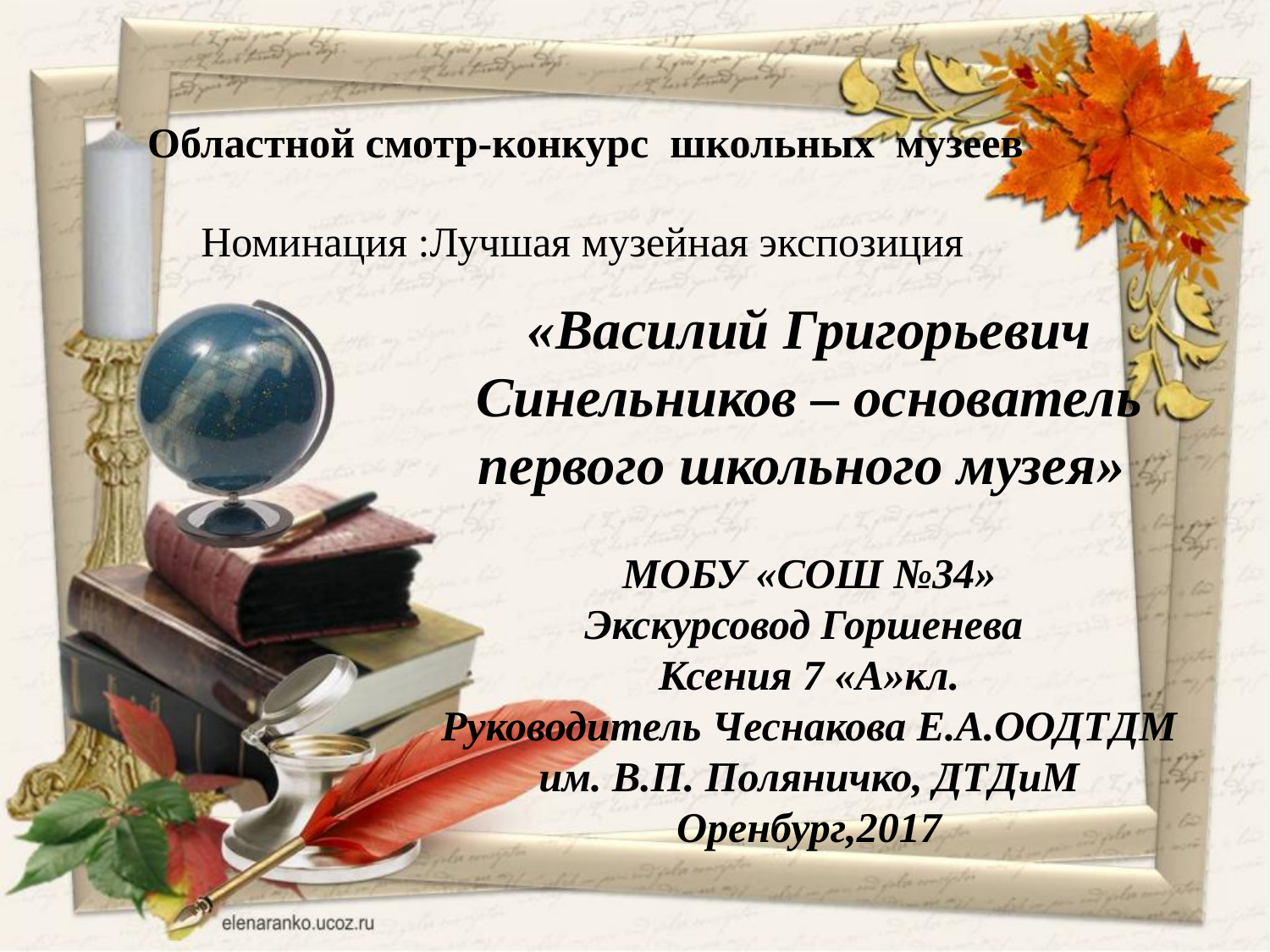

Областной смотр-конкурс  школьных  музеев
Номинация :Лучшая музейная экспозиция
«Василий Григорьевич Синельников – основатель первого школьного музея»

МОБУ «СОШ №34»
Экскурсовод Горшенева
Ксения 7 «А»кл.
Руководитель Чеснакова Е.А.ООДТДМ им. В.П. Поляничко, ДТДиМ
Оренбург,2017